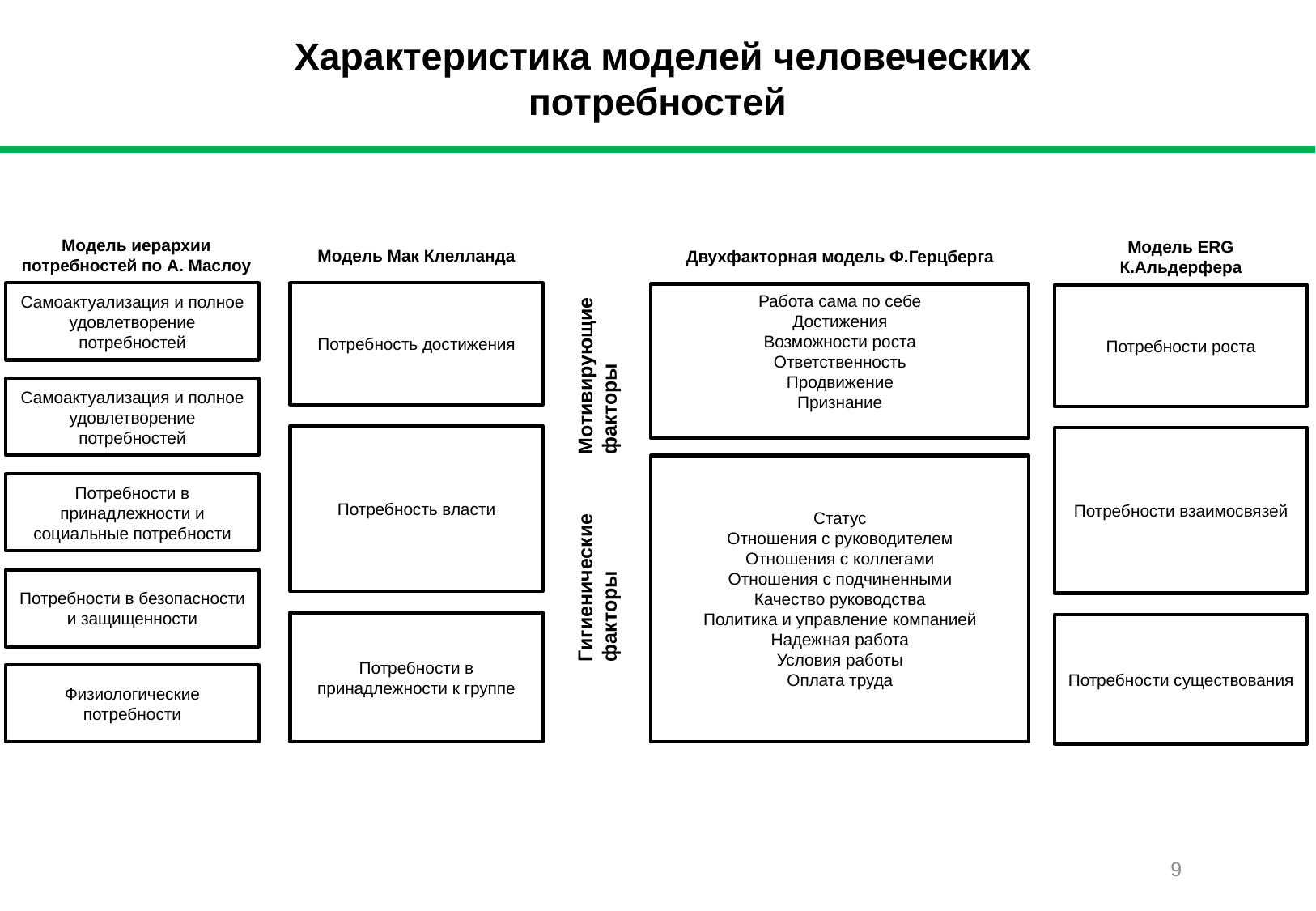

# Характеристика моделей человеческих потребностей
Модель иерархии потребностей по А. Маслоу
Модель Мак Клелланда
Двухфакторная модель Ф.Герцберга
Модель ERG К.Альдерфера
Самоактуализация и полное удовлетворение потребностей
Потребность достижения
Работа сама по себе
Достижения
Возможности роста
Ответственность
Продвижение
Признание

Потребности роста
Мотивирующие
факторы
Самоактуализация и полное удовлетворение потребностей
Потребность власти
Потребности взаимосвязей
Статус
Отношения с руководителем
Отношения с коллегами
Отношения с подчиненными
Качество руководства
Политика и управление компанией
Надежная работа
Условия работы
Оплата труда
Потребности в принадлежности и социальные потребности
Гигиенические
факторы
Потребности в безопасности и защищенности
Потребности в принадлежности к группе
Потребности существования
Физиологические потребности
9